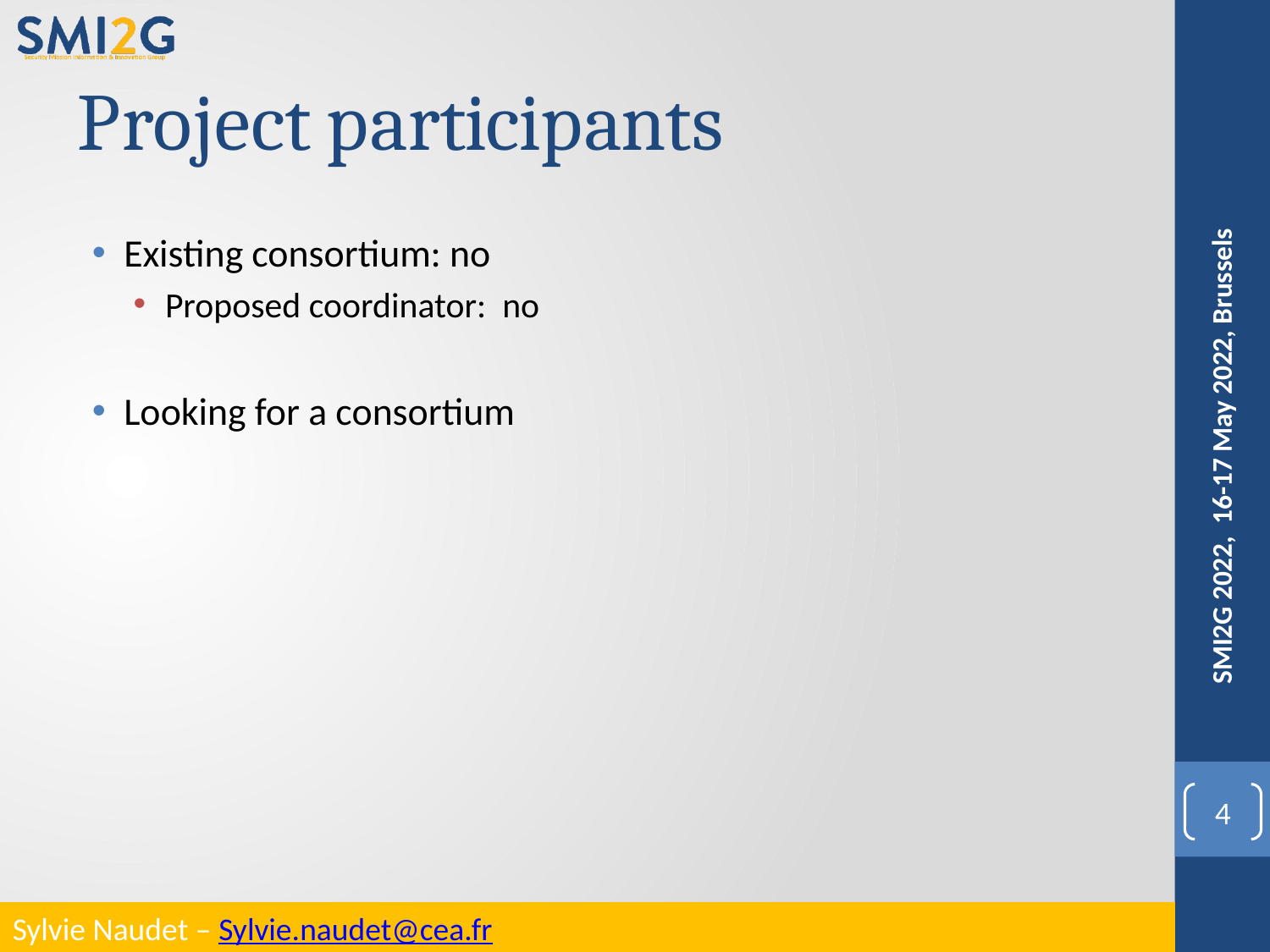

# Project participants
Existing consortium: no
Proposed coordinator:  no

Looking for a consortium
SMI2G 2022,  16-17 May 2022, Brussels
4
Sylvie Naudet – Sylvie.naudet@cea.fr